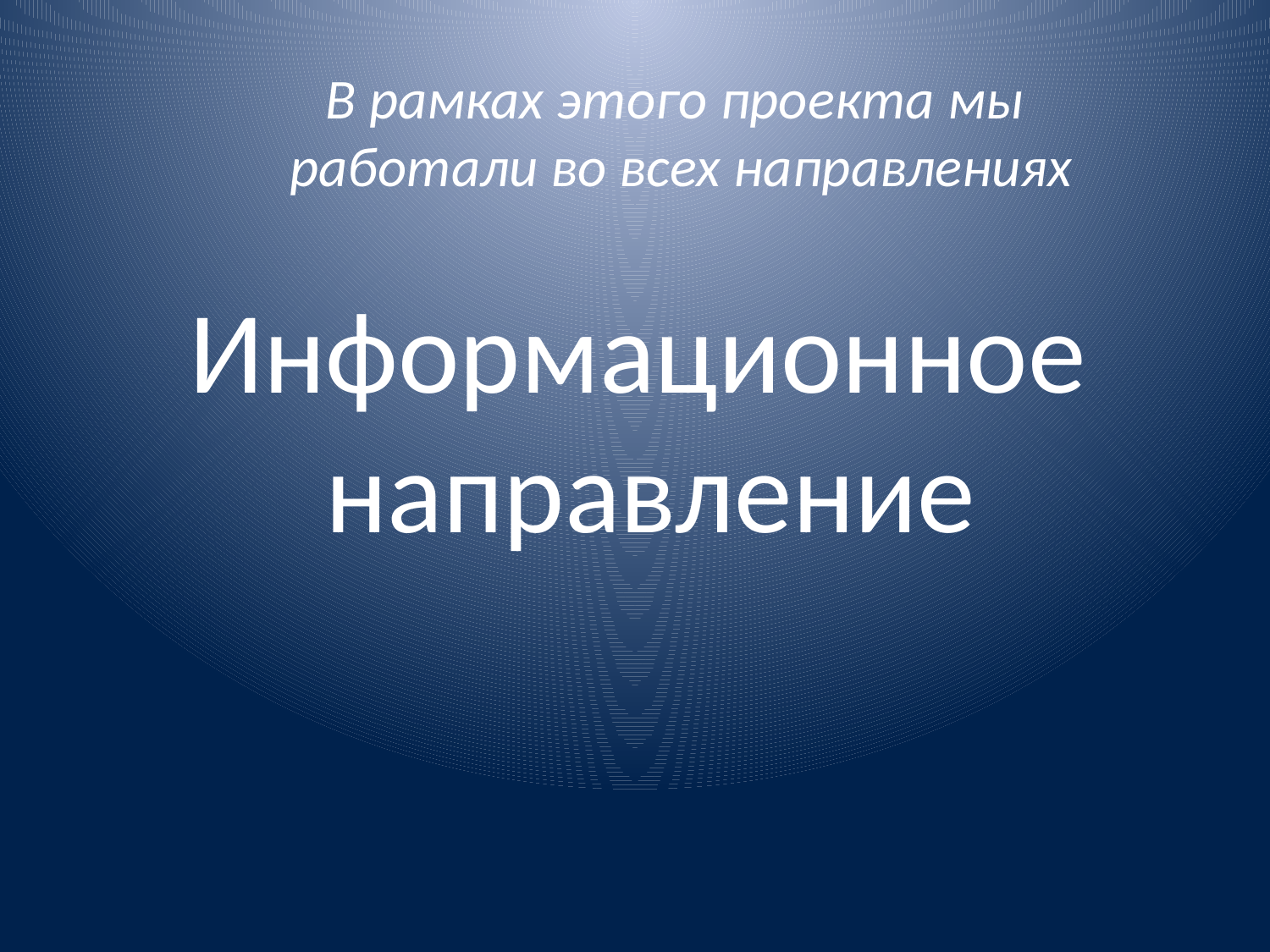

В рамках этого проекта мы
 работали во всех направлениях
# Информационное направление